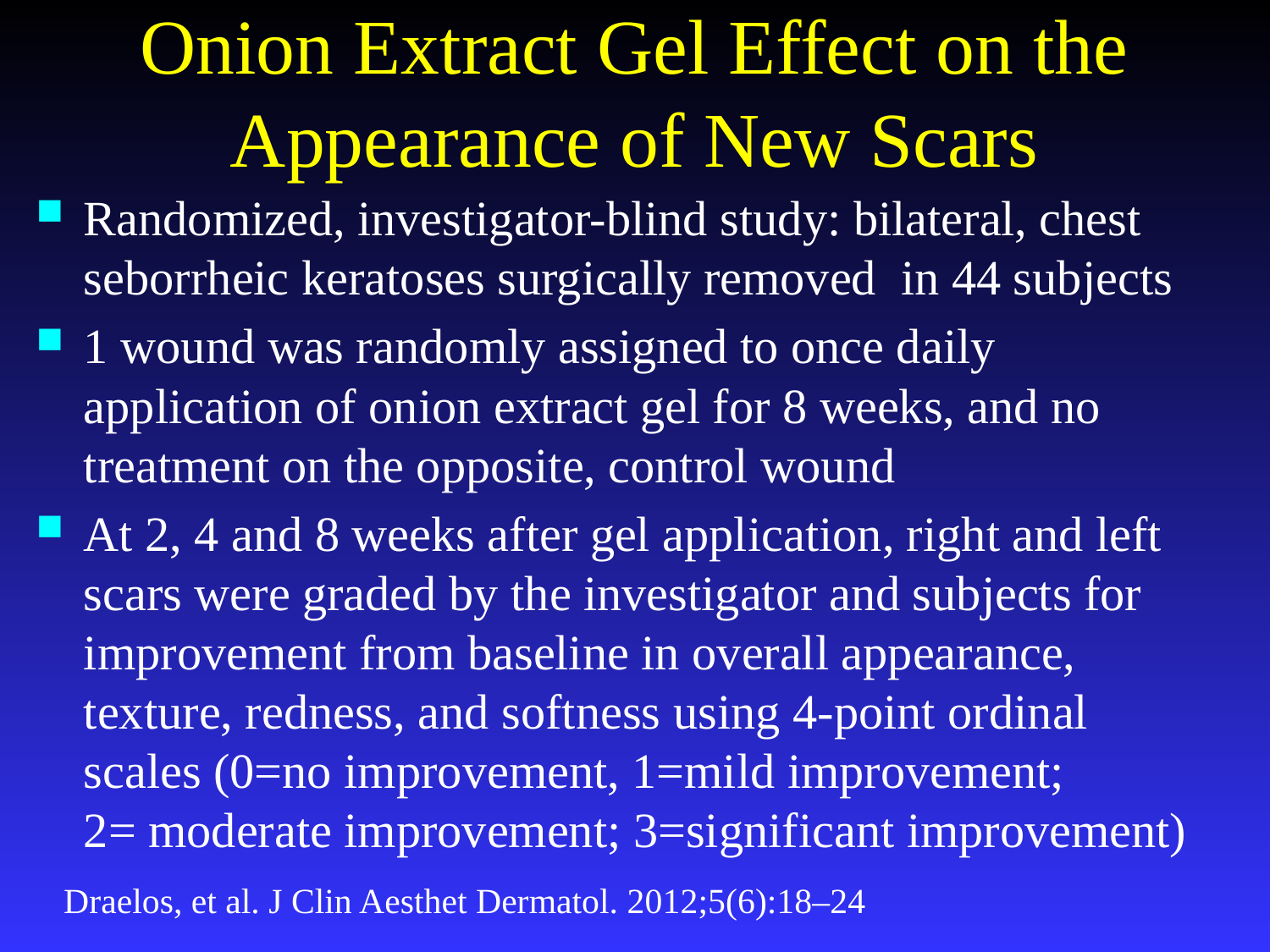

# Onion Extract Gel Effect on the Appearance of New Scars
﻿Randomized, investigator-blind study: bilateral, chest seborrheic keratoses surgically removed  in 44 subjects
1 wound was randomly assigned to once daily application of onion extract gel for 8 weeks, and no treatment on the opposite, control wound
At 2, 4 and 8 weeks after gel application, right and left scars were graded by the investigator and subjects for improvement from baseline in overall appearance, texture, redness, and softness using 4-point ordinal  scales (0=no improvement, 1=mild improvement;         2= moderate improvement; 3=significant improvement)
Draelos, et al. J Clin Aesthet Dermatol. 2012;5(6):18–24